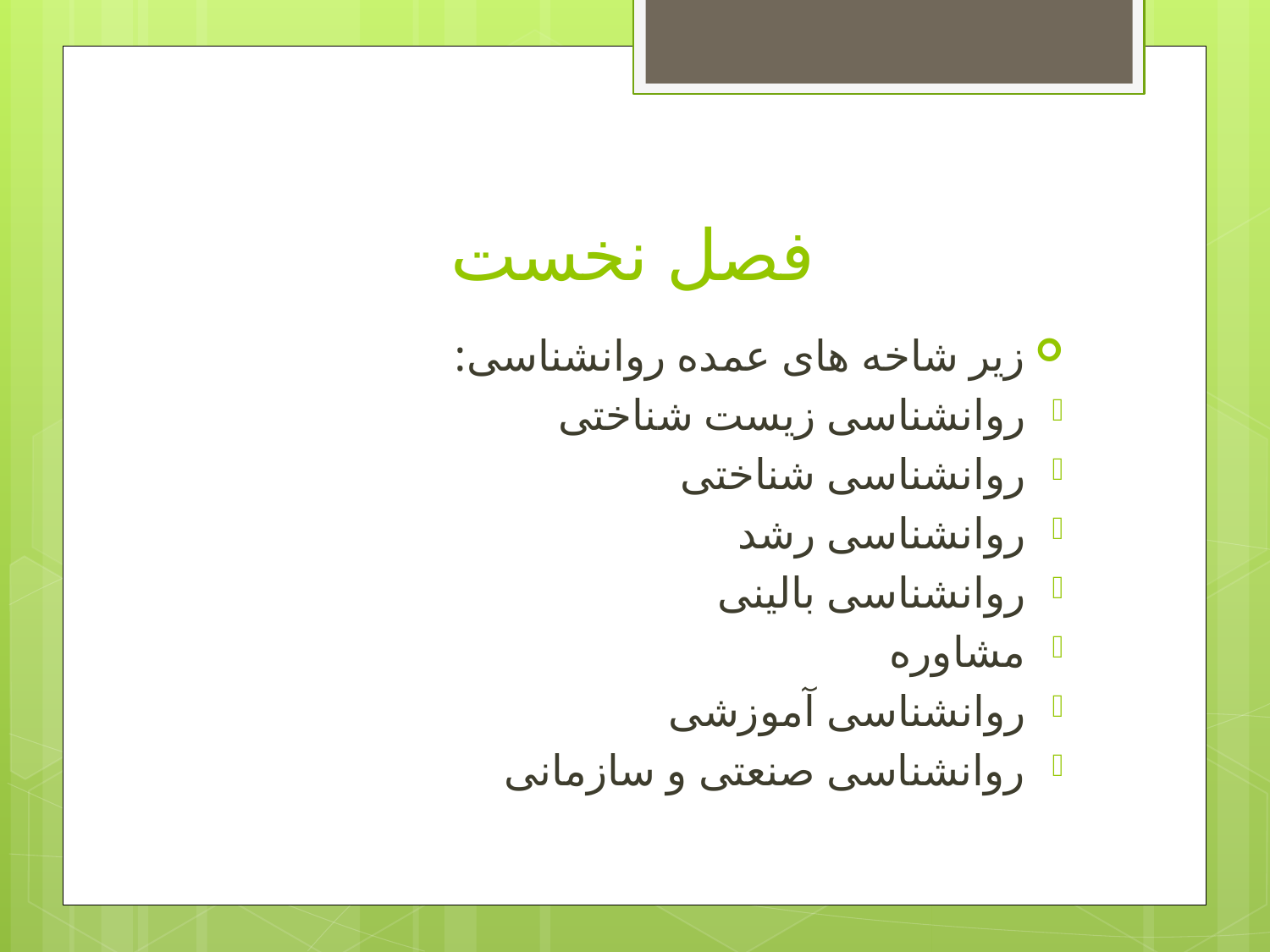

# فصل نخست
زیر شاخه های عمده روانشناسی:
روانشناسی زیست شناختی
روانشناسی شناختی
روانشناسی رشد
روانشناسی بالینی
مشاوره
روانشناسی آموزشی
روانشناسی صنعتی و سازمانی